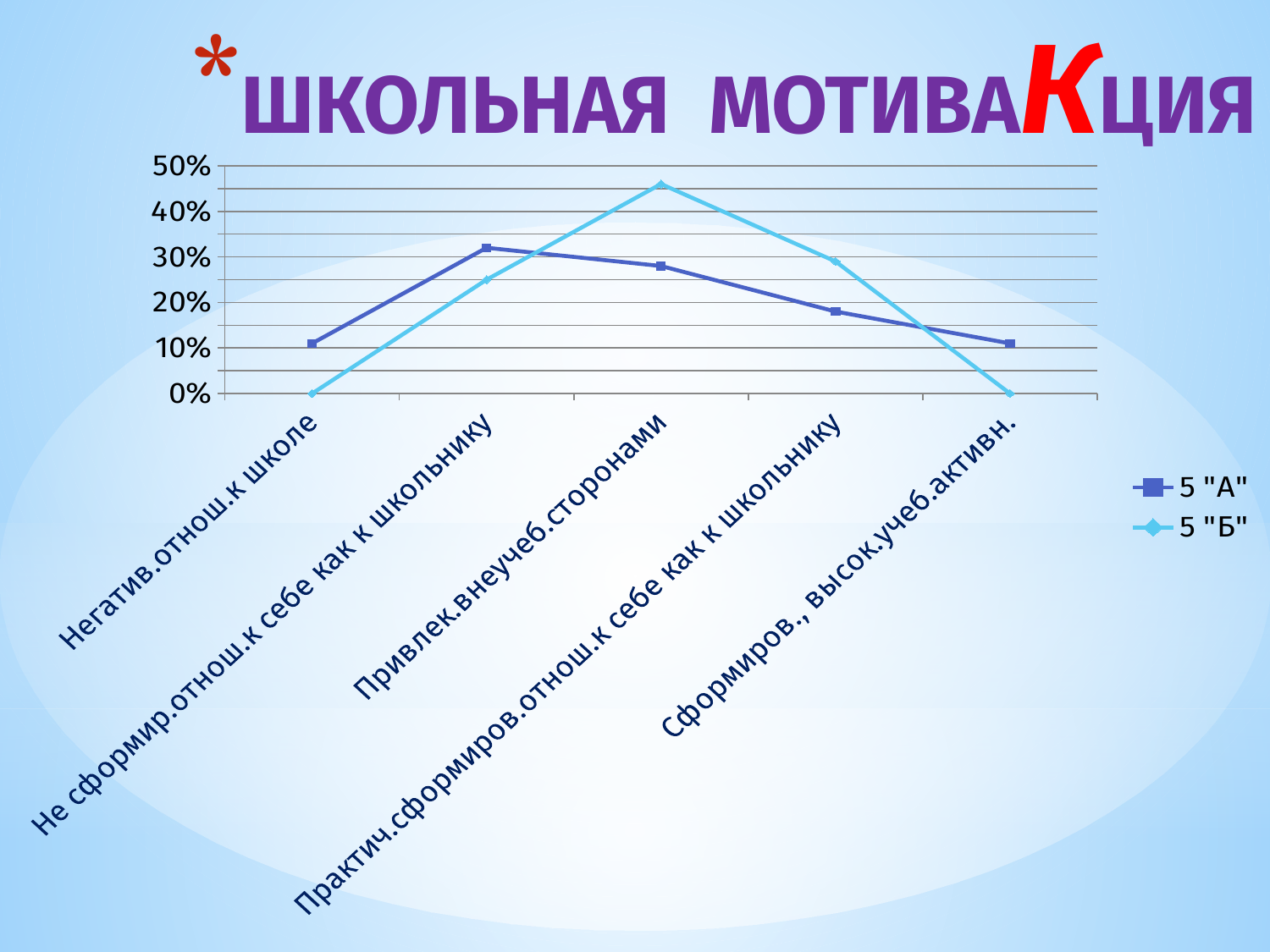

# ШКОЛЬНАЯ  МОТИВАКЦИЯ

### Chart

| Category | 5 "А" | 5 "Б" |
|---|---|---|
| Негатив.отнош.к школе | 0.11000000000000011 | 0.0 |
| Не сформир.отнош.к себе как к школьнику | 0.32000000000000084 | 0.25 |
| Привлек.внеучеб.сторонами | 0.2800000000000001 | 0.46 |
| Практич.сформиров.отнош.к себе как к школьнику | 0.18000000000000024 | 0.2900000000000003 |
| Сформиров., высок.учеб.активн. | 0.11000000000000011 | 0.0 |